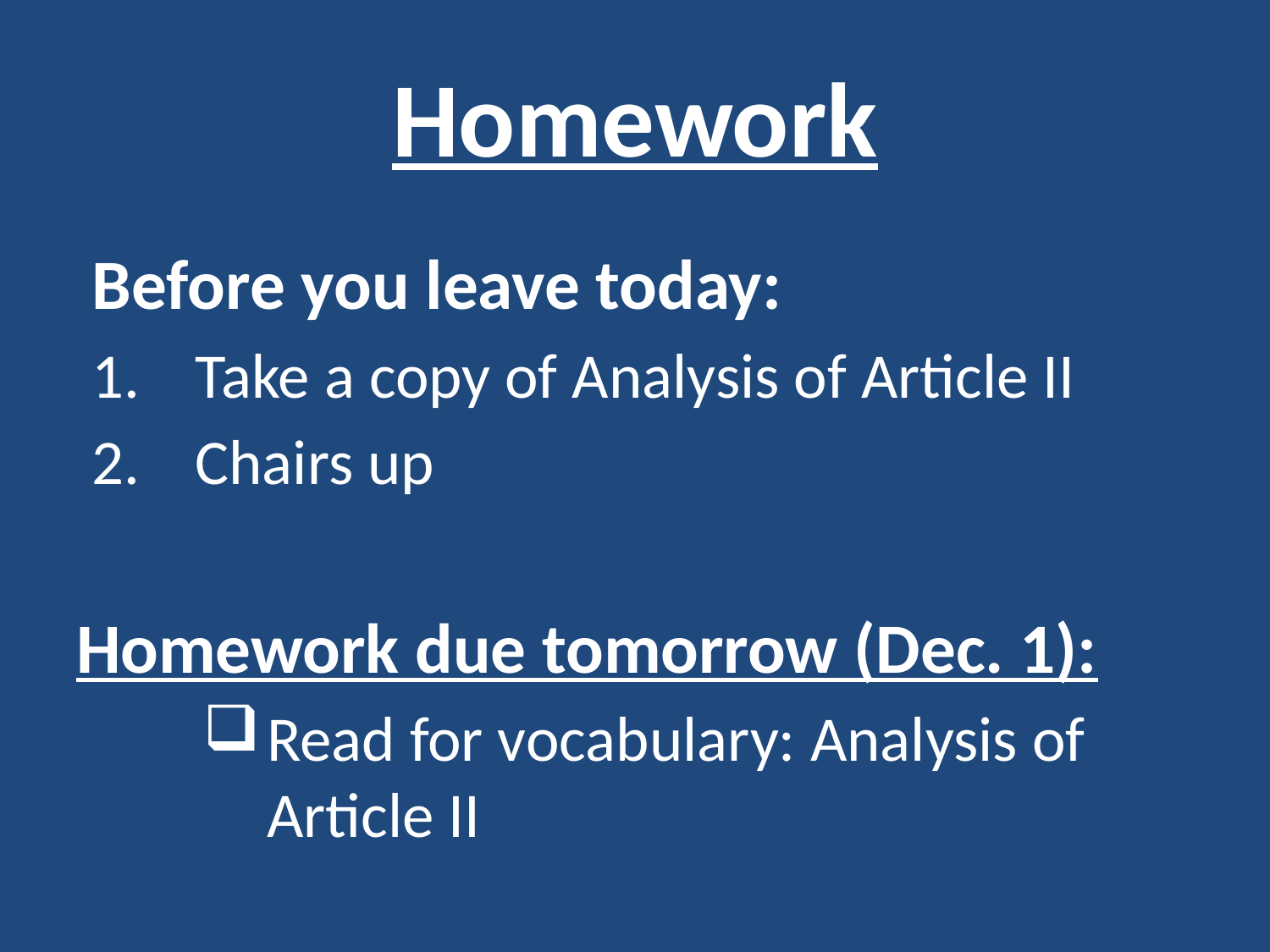

# Homework
Before you leave today:
Take a copy of Analysis of Article II
Chairs up

Homework due tomorrow (Dec. 1):
Read for vocabulary: Analysis of Article II